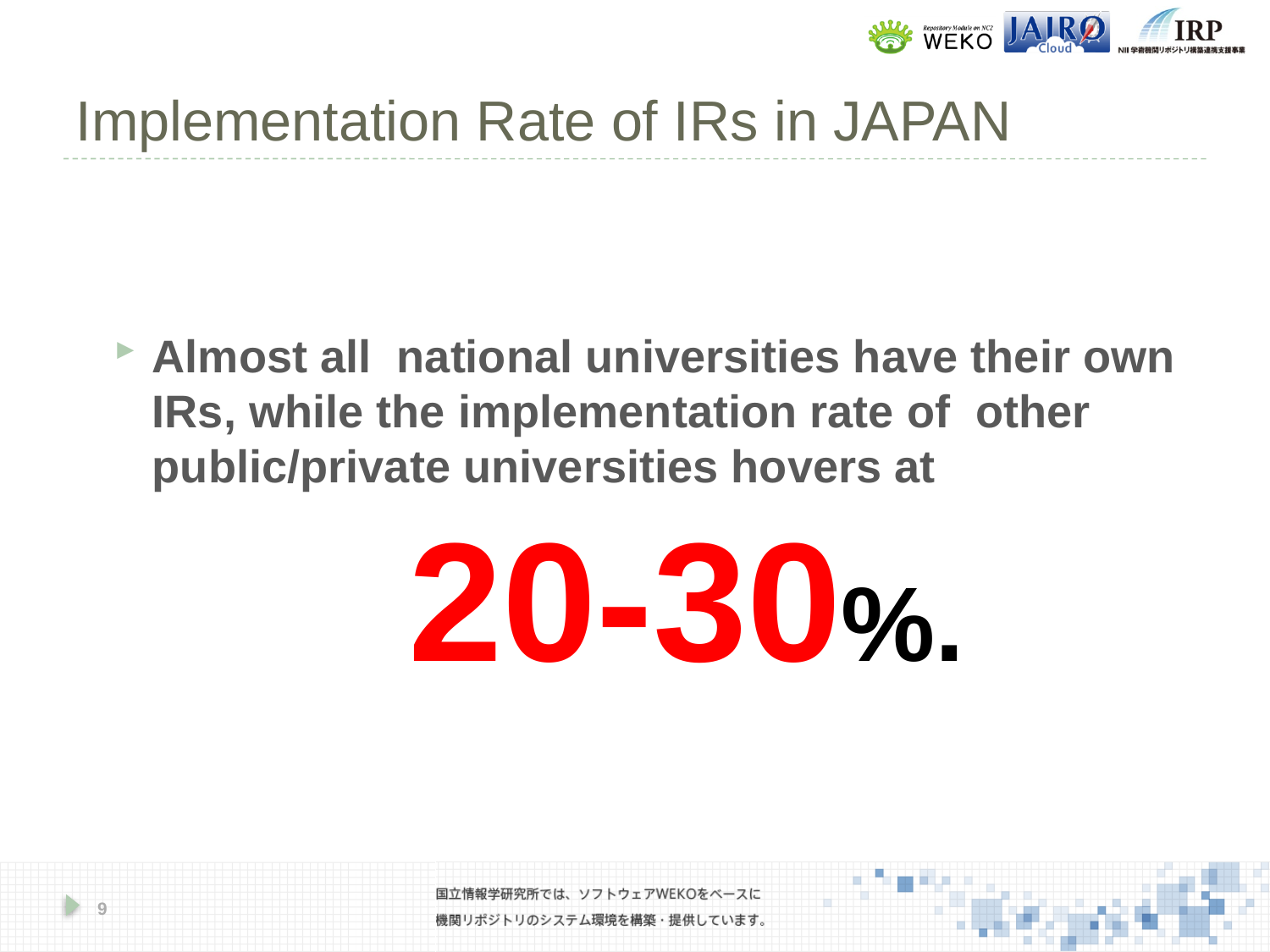

# Implementation Rate of IRs in JAPAN
Almost all  national universities have their own IRs, while the implementation rate of  other public/private universities hovers at xxxxxxxxxx20-30%.
9